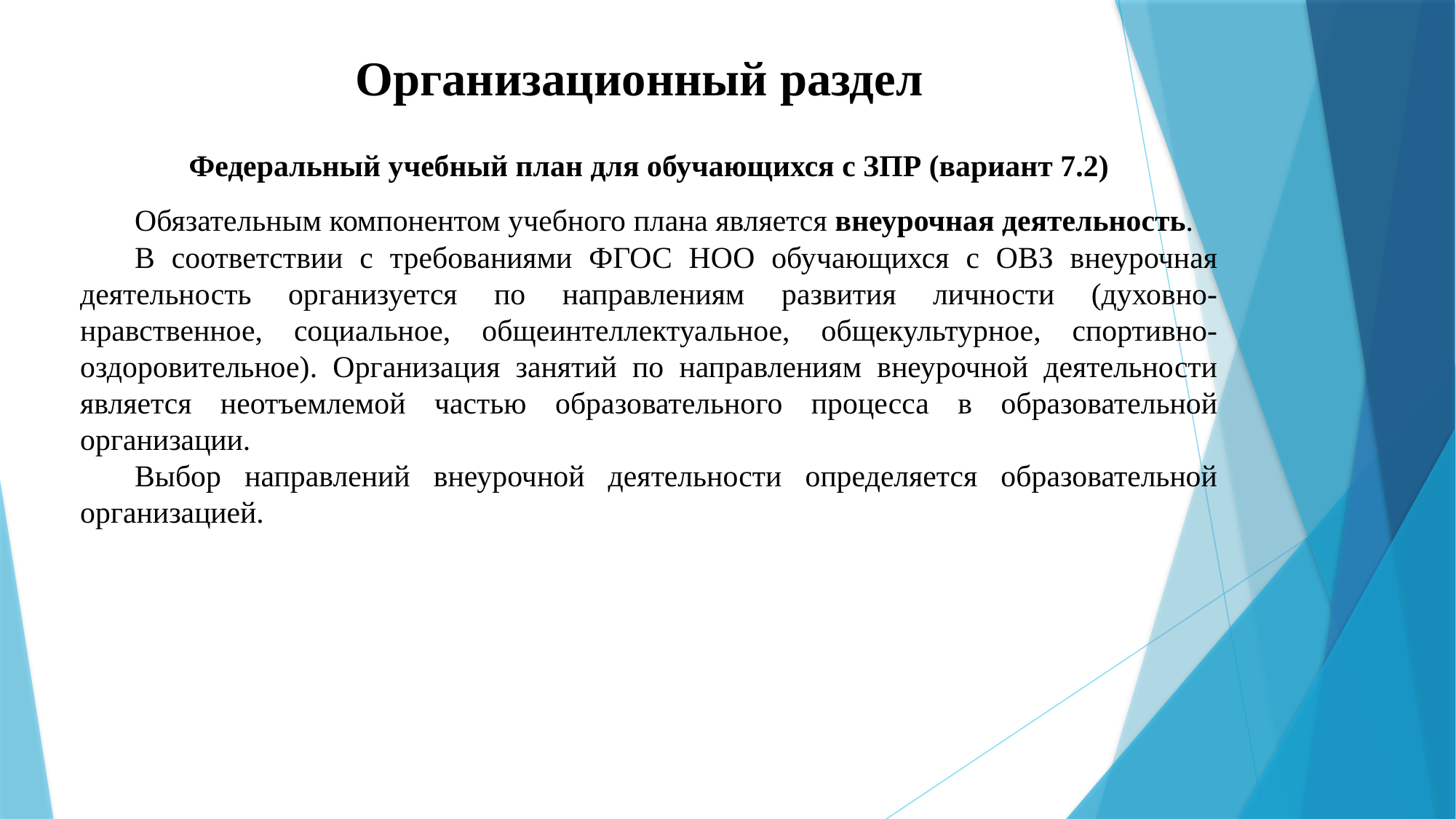

# Организационный раздел
Федеральный учебный план для обучающихся с ЗПР (вариант 7.2)
Обязательным компонентом учебного плана является внеурочная деятельность.
В соответствии с требованиями ФГОС НОО обучающихся с ОВЗ внеурочная деятельность организуется по направлениям развития личности (духовно-нравственное, социальное, общеинтеллектуальное, общекультурное, спортивно-оздоровительное). Организация занятий по направлениям внеурочной деятельности является неотъемлемой частью образовательного процесса в образовательной организации.
Выбор направлений внеурочной деятельности определяется образовательной организацией.